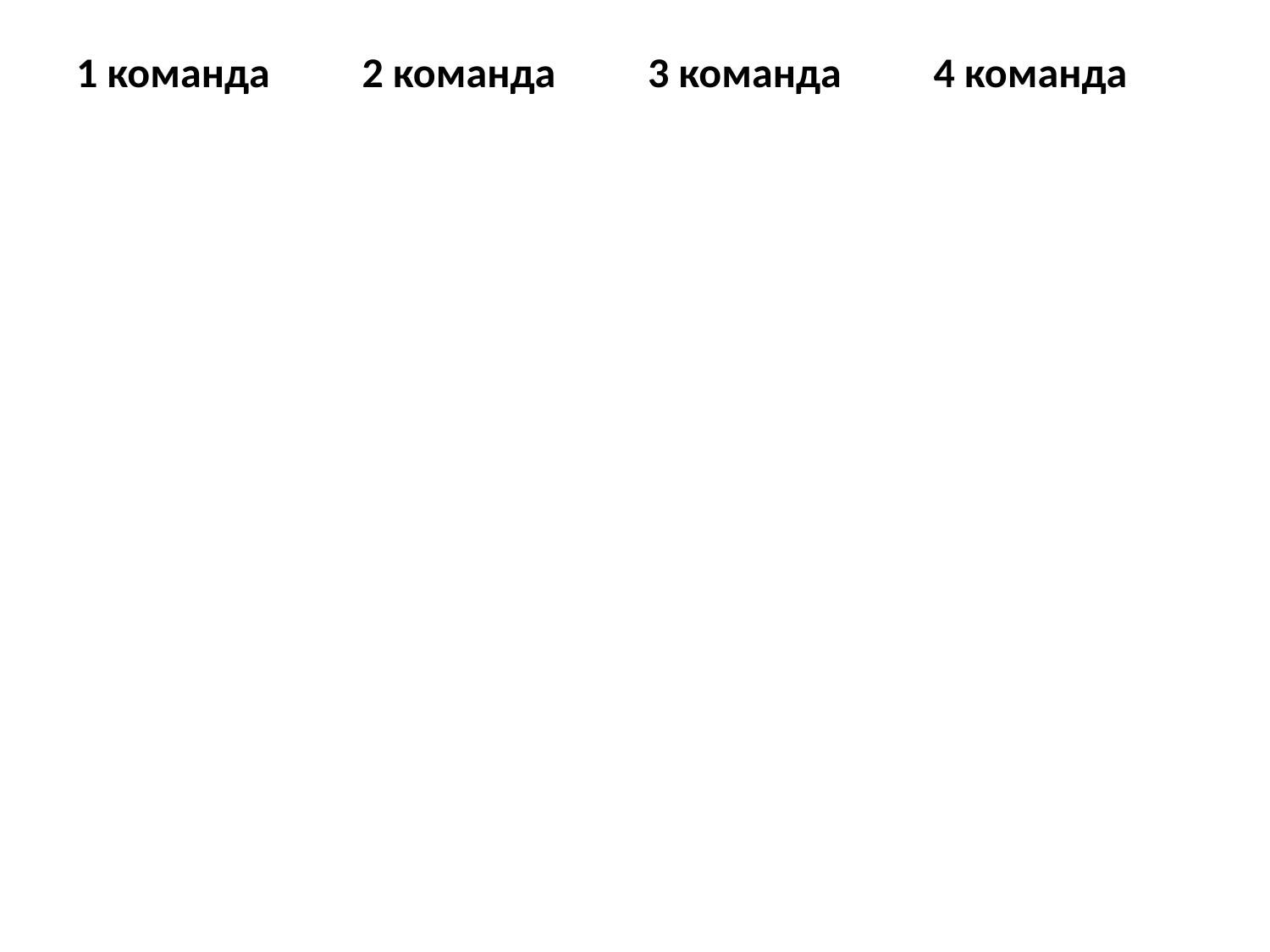

| 1 команда | 2 команда | 3 команда | 4 команда |
| --- | --- | --- | --- |
|  |  |  |  |
|  |  |  |  |
|  |  |  |  |
|  |  |  |  |
|  |  |  |  |
|  |  |  |  |
|  |  |  |  |
|  |  |  |  |
|  |  |  |  |